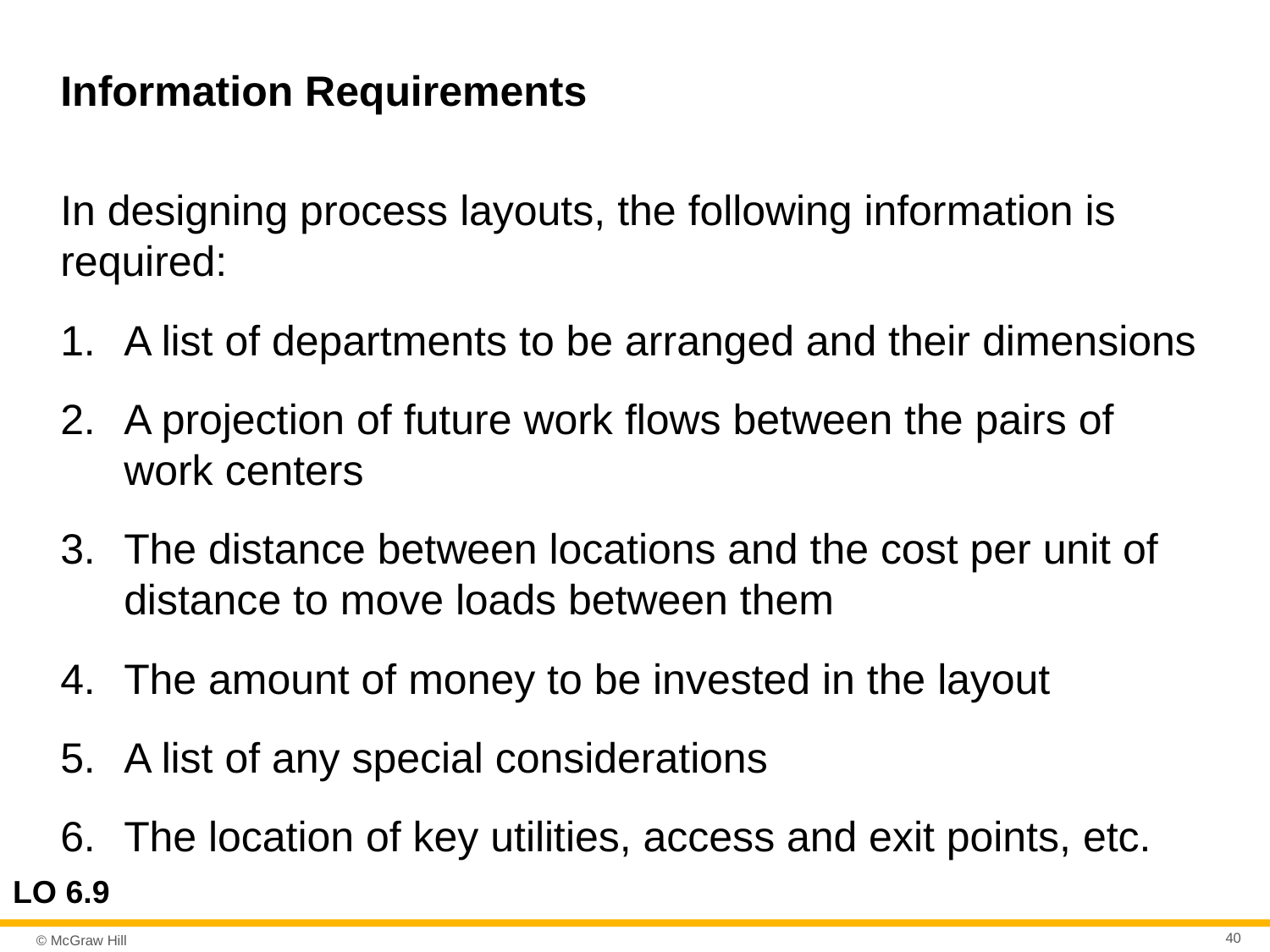

# Information Requirements
In designing process layouts, the following information is required:
A list of departments to be arranged and their dimensions
A projection of future work flows between the pairs of work centers
The distance between locations and the cost per unit of distance to move loads between them
The amount of money to be invested in the layout
A list of any special considerations
The location of key utilities, access and exit points, etc.
LO 6.9